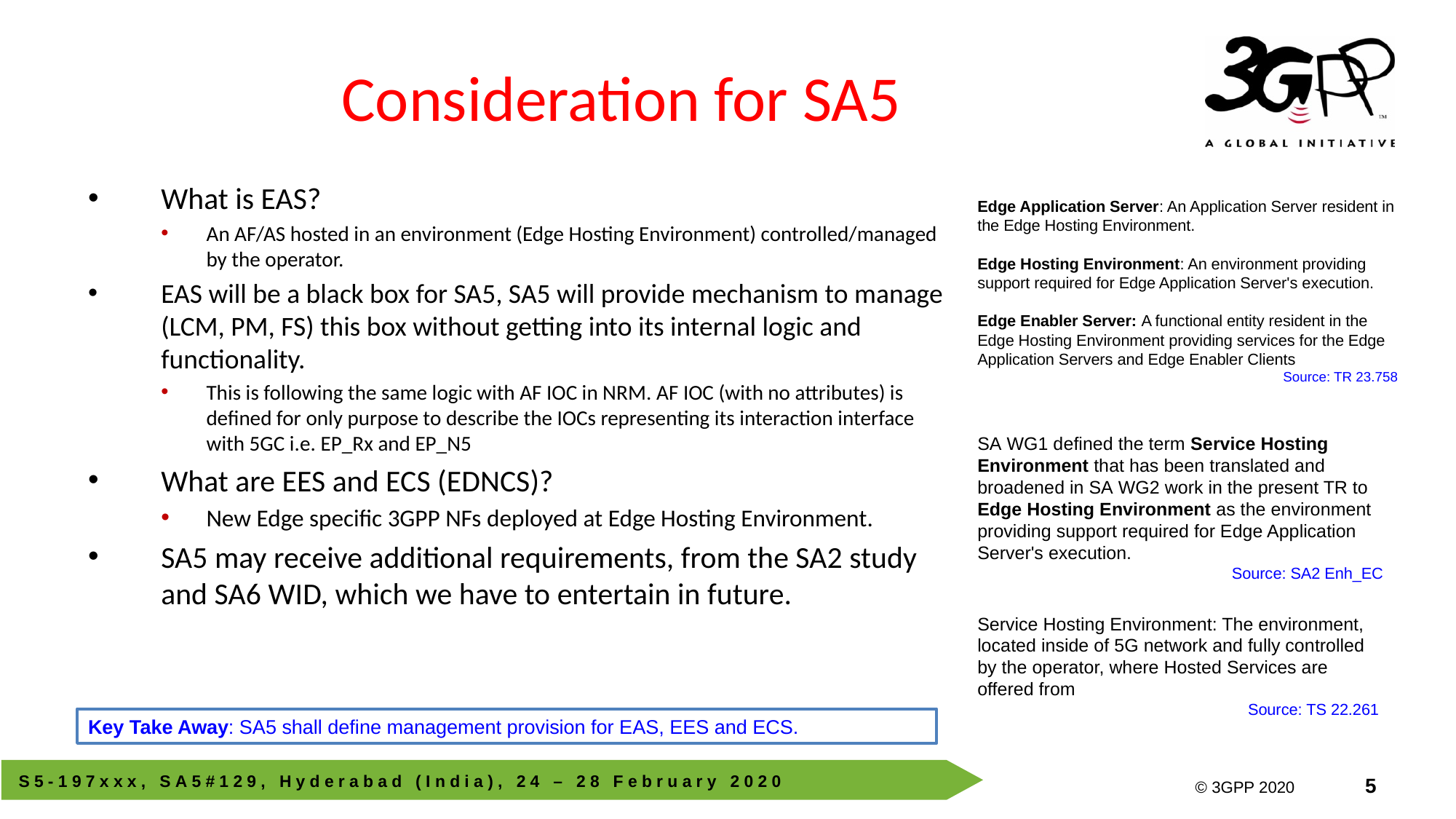

# Consideration for SA5
What is EAS?
An AF/AS hosted in an environment (Edge Hosting Environment) controlled/managed by the operator.
EAS will be a black box for SA5, SA5 will provide mechanism to manage  (LCM, PM, FS) this box without getting into its internal logic and functionality.
This is following the same logic with AF IOC in NRM. AF IOC (with no attributes) is defined for only purpose to describe the IOCs representing its interaction interface with 5GC i.e. EP_Rx and EP_N5
What are EES and ECS (EDNCS)?
New Edge specific 3GPP NFs deployed at Edge Hosting Environment.
SA5 may receive additional requirements, from the SA2 study and SA6 WID, which we have to entertain in future.
Edge Application Server: An Application Server resident in the Edge Hosting Environment.

Edge Hosting Environment: An environment providing support required for Edge Application Server's execution.

Edge Enabler Server: A functional entity resident in the Edge Hosting Environment providing services for the Edge Application Servers and Edge Enabler Clients
Source: TR 23.758
SA WG1 defined the term Service Hosting Environment that has been translated and broadened in SA WG2 work in the present TR to Edge Hosting Environment as the environment providing support required for Edge Application Server's execution.
Source: SA2 Enh_EC
Service Hosting Environment: The environment, located inside of 5G network and fully controlled by the operator, where Hosted Services are offered from
Source: TS 22.261
Key Take Away: SA5 shall define management provision for EAS, EES and ECS.